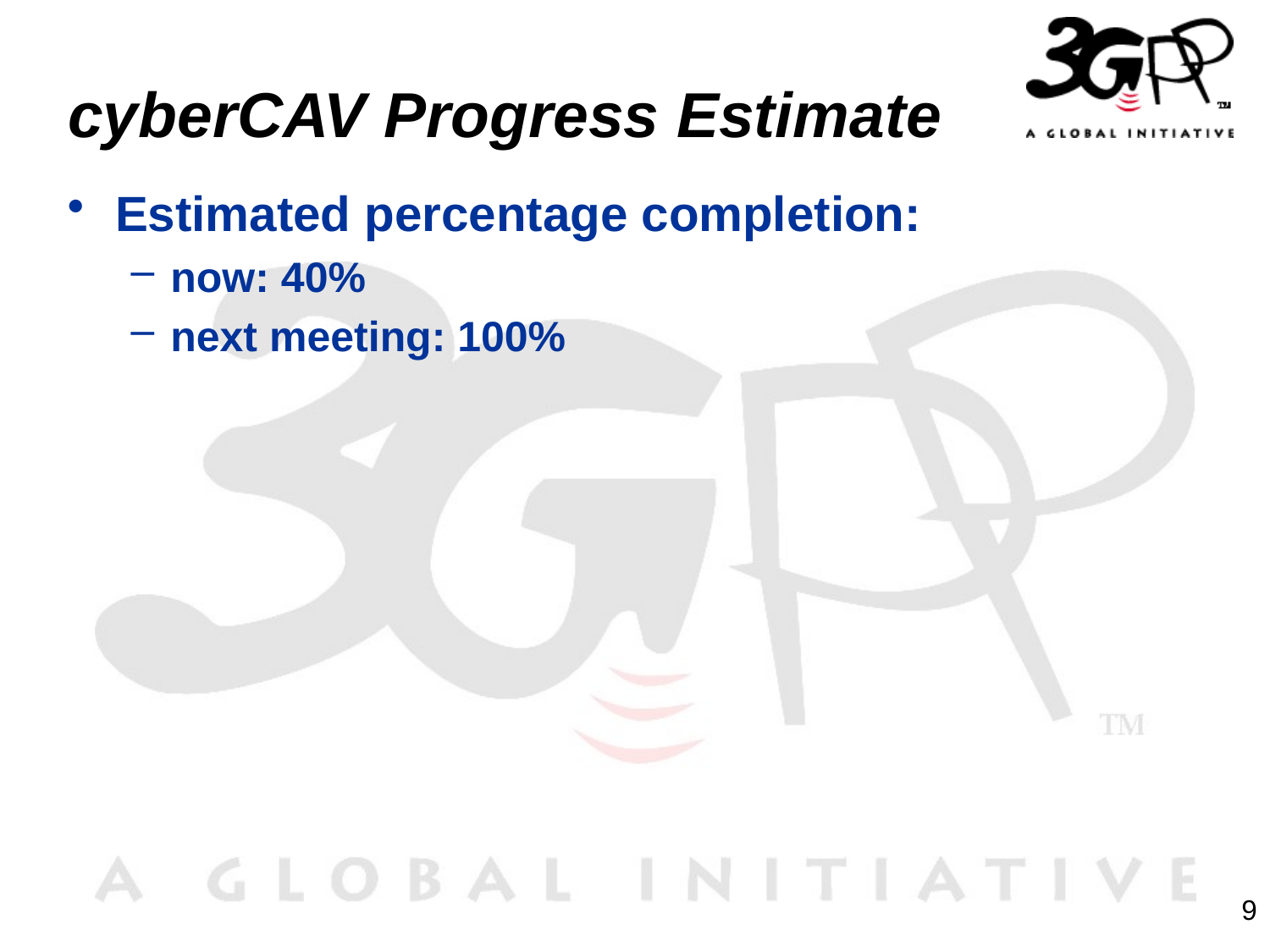

# cyberCAV Progress Estimate
Estimated percentage completion:
now: 40%
next meeting: 100%
9